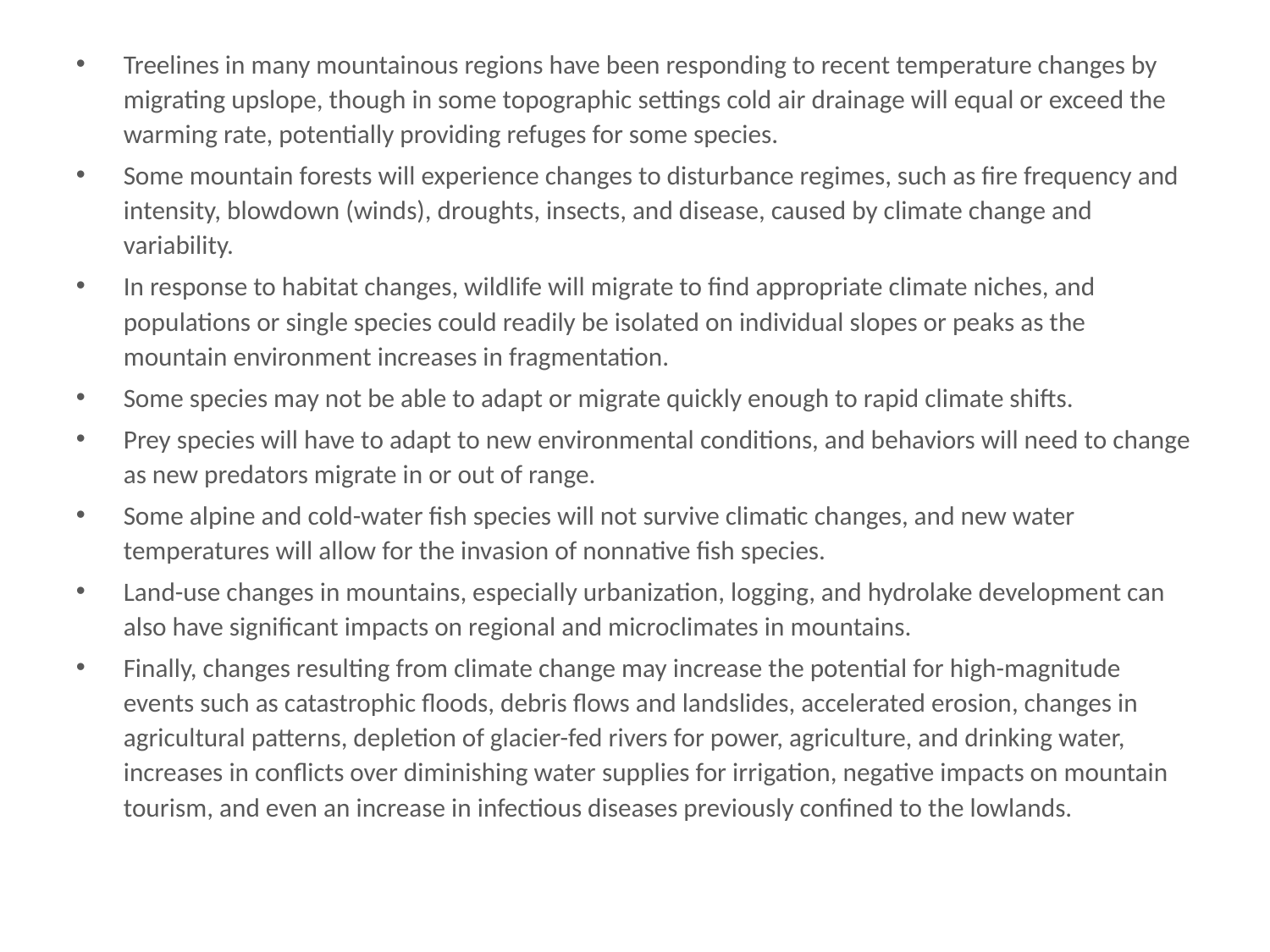

# Treelines in many mountainous regions have been responding to recent temperat...
Treelines in many mountainous regions have been responding to recent temperature changes by migrating upslope, though in some topographic settings cold air drainage will equal or exceed the warming rate, potentially providing refuges for some species.
Some mountain forests will experience changes to disturbance regimes, such as fire frequency and intensity, blowdown (winds), droughts, insects, and disease, caused by climate change and variability.
In response to habitat changes, wildlife will migrate to find appropriate climate niches, and populations or single species could readily be isolated on individual slopes or peaks as the mountain environment increases in fragmentation.
Some species may not be able to adapt or migrate quickly enough to rapid climate shifts.
Prey species will have to adapt to new environmental conditions, and behaviors will need to change as new predators migrate in or out of range.
Some alpine and cold-water fish species will not survive climatic changes, and new water temperatures will allow for the invasion of nonnative fish species.
Land-use changes in mountains, especially urbanization, logging, and hydrolake development can also have significant impacts on regional and microclimates in mountains.
Finally, changes resulting from climate change may increase the potential for high-magnitude events such as catastrophic floods, debris flows and landslides, accelerated erosion, changes in agricultural patterns, depletion of glacier-fed rivers for power, agriculture, and drinking water, increases in conflicts over diminishing water supplies for irrigation, negative impacts on mountain tourism, and even an increase in infectious diseases previously confined to the lowlands.